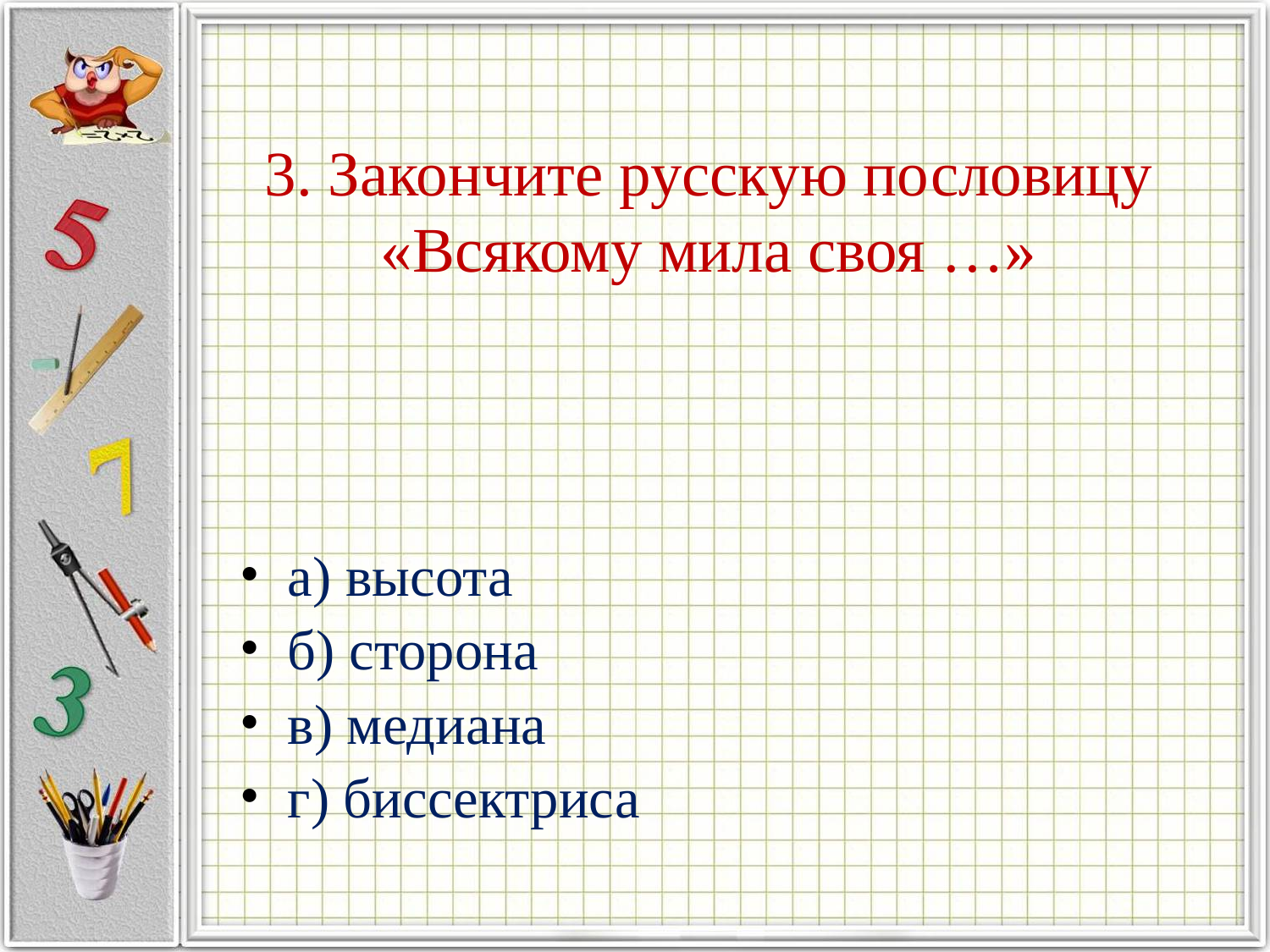

# 3. Закончите русскую пословицу «Всякому мила своя …»
а) высота
б) сторона
в) медиана
г) биссектриса